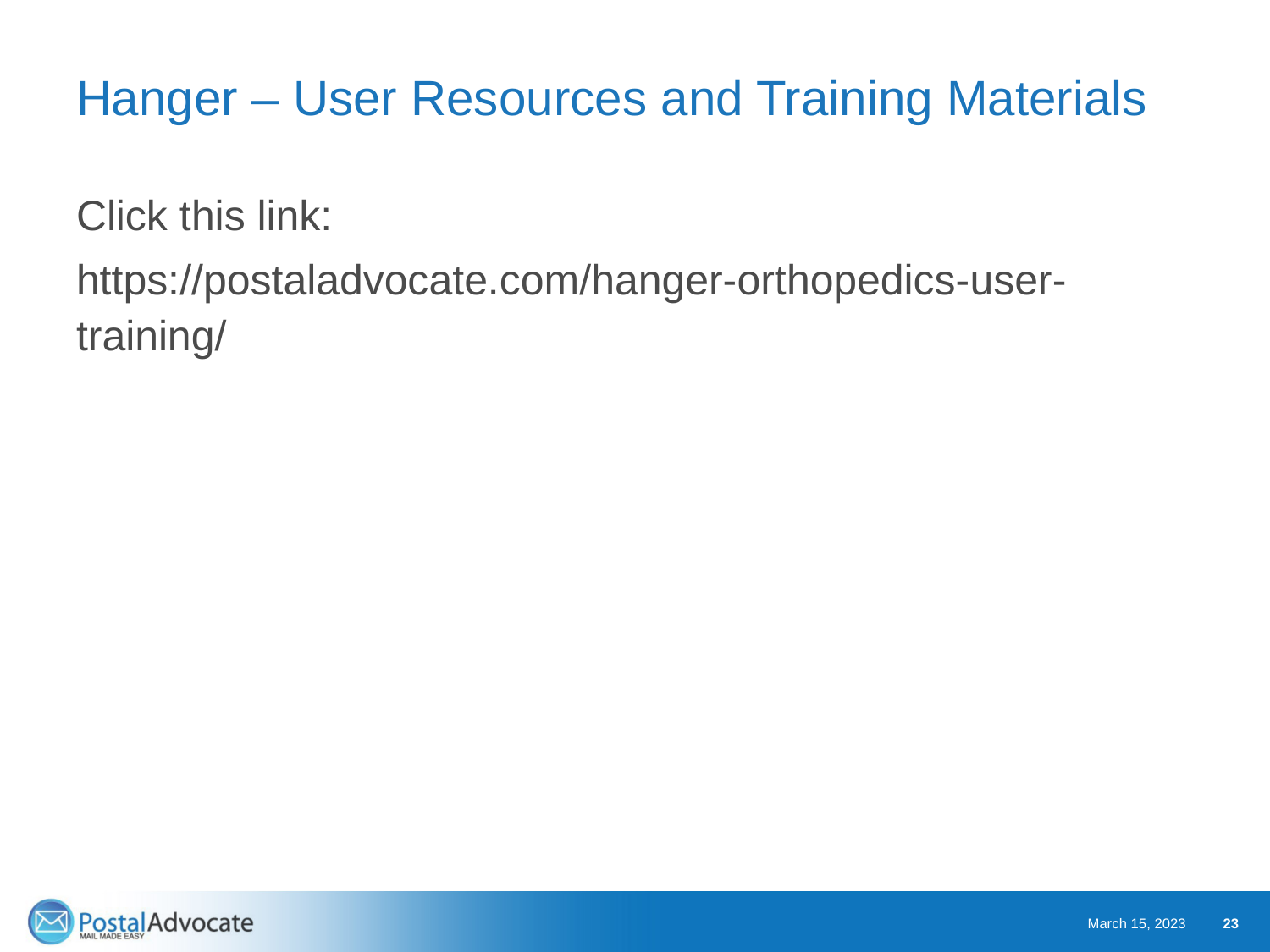

# Hanger – User Resources and Training Materials
Click this link:
https://postaladvocate.com/hanger-orthopedics-user-training/

March 15, 2023
23